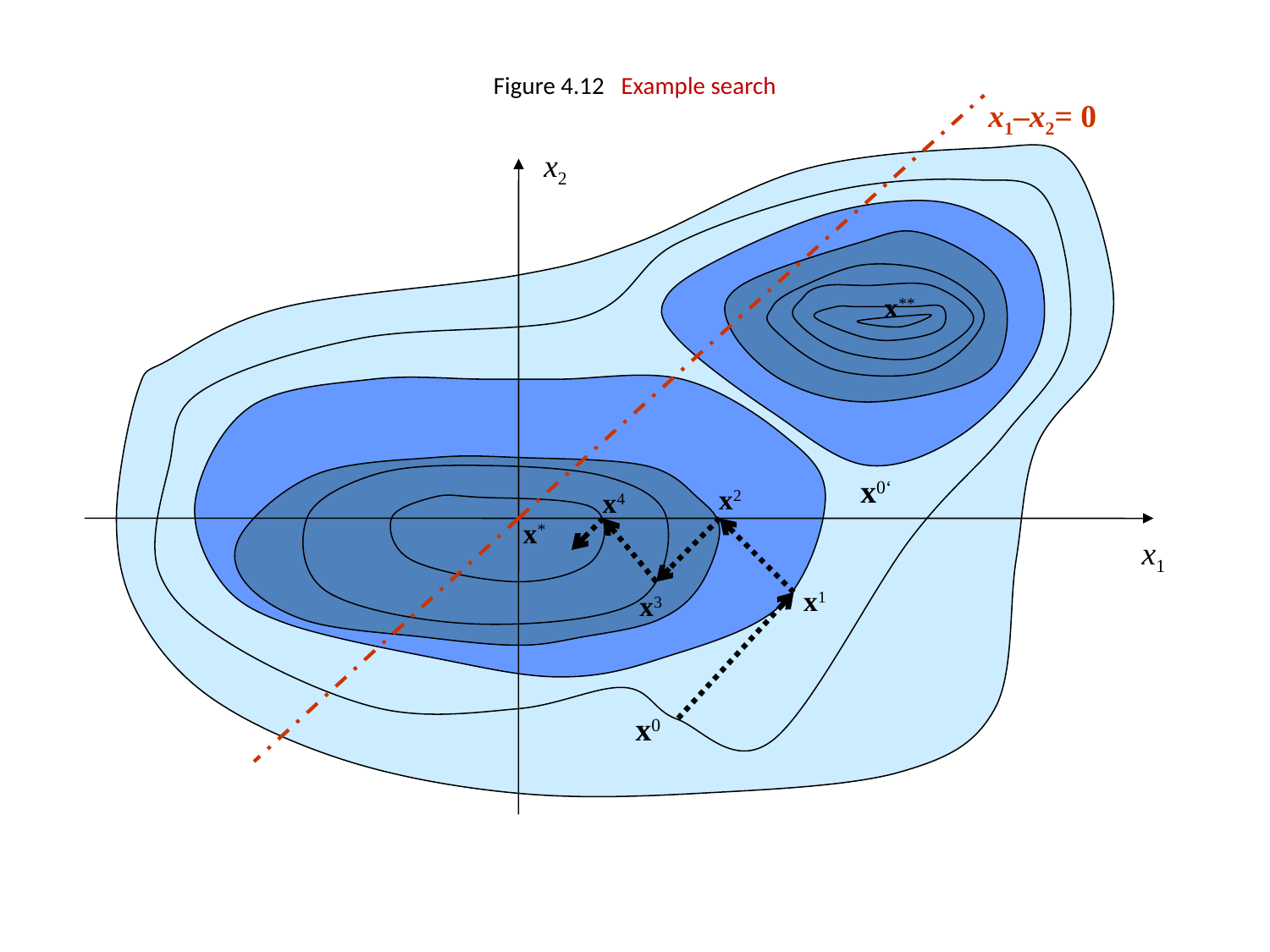

# Figure 4.12   Example search
x1–x2= 0

x2

x**

x0‘
x2
x4

x*

x1
x1
x3

x0